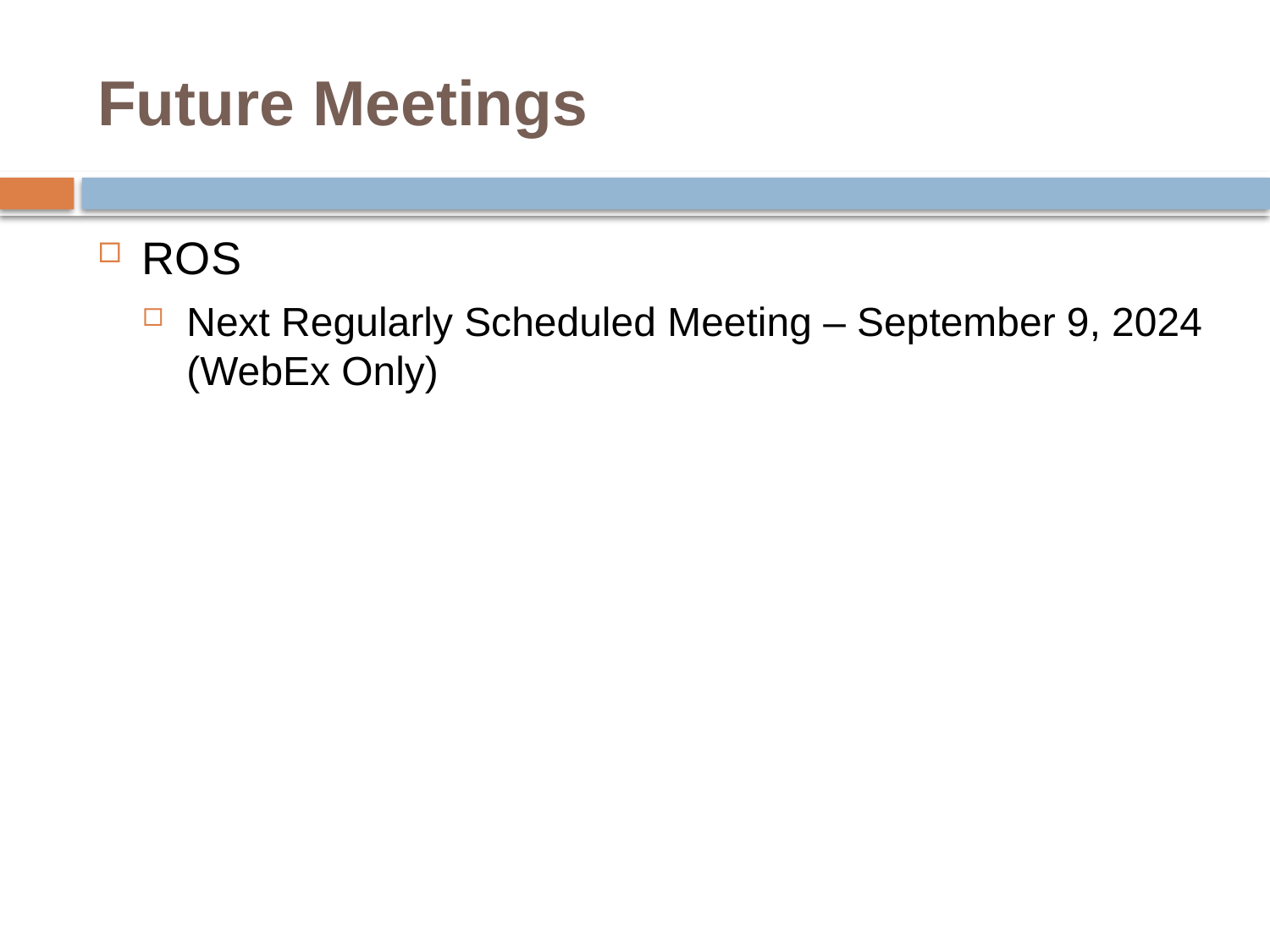

# Future Meetings
ROS
Next Regularly Scheduled Meeting – September 9, 2024 (WebEx Only)